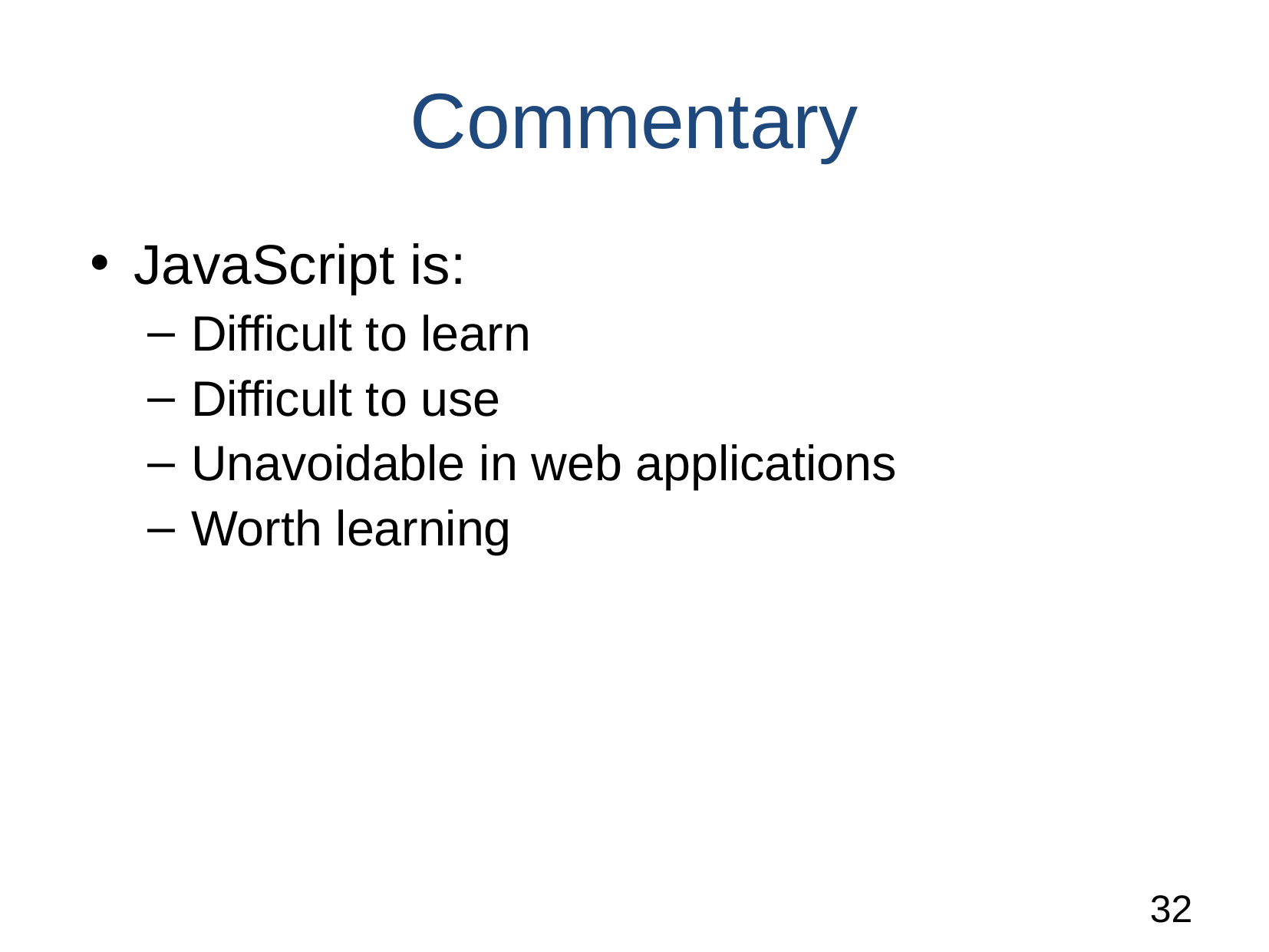

# Commentary
JavaScript is:
Difficult to learn
Difficult to use
Unavoidable in web applications
Worth learning

32